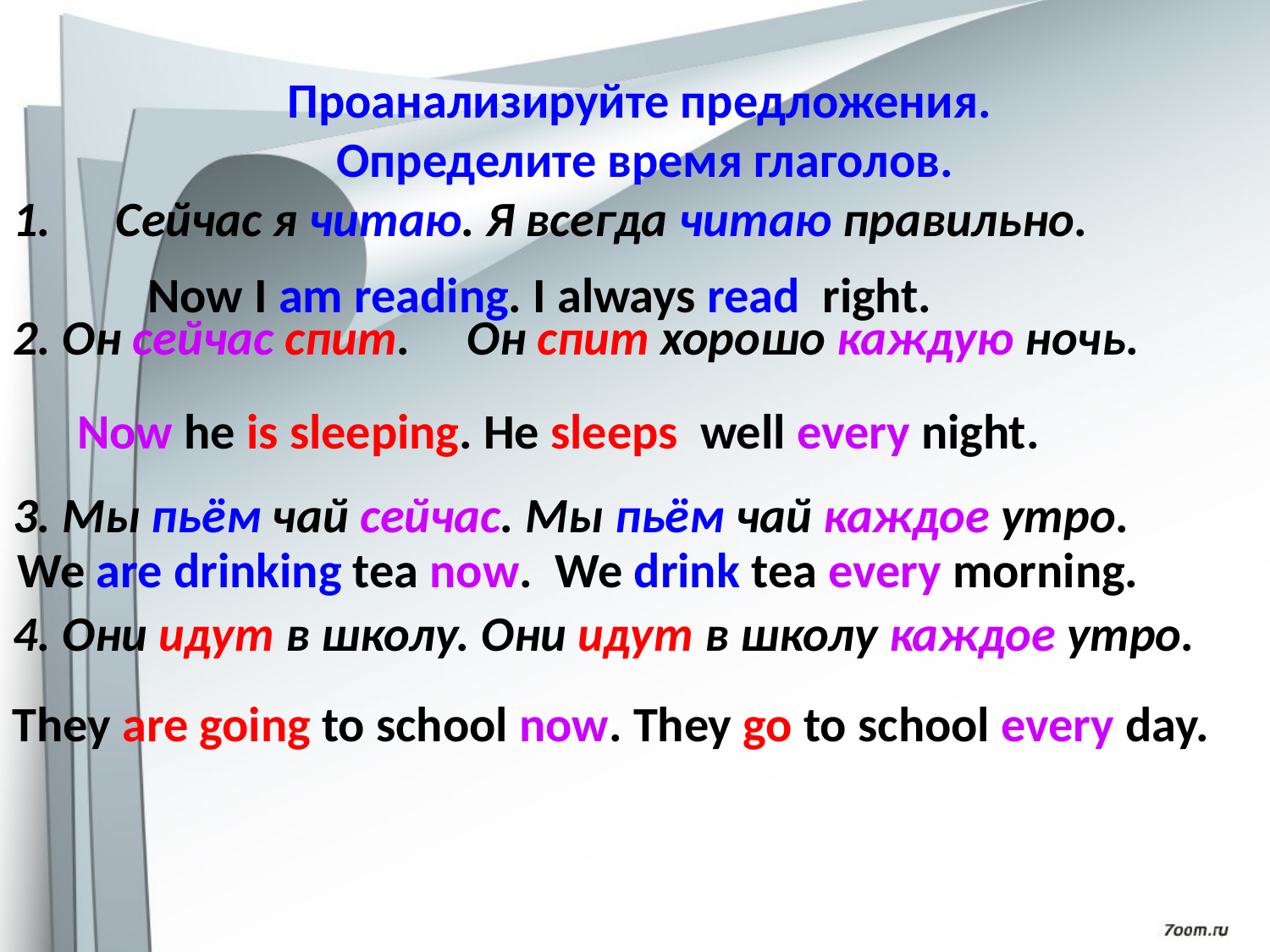

Проанализируйте предложения.
Определите время глаголов.
Сейчас я читаю. Я всегда читаю правильно.

2. Он сейчас спит.     Он спит хорошо каждую ночь.

3. Мы пьём чай сейчас. Мы пьём чай каждое утро.

4. Они идут в школу. Они идут в школу каждое утро.
Now I am reading. I always read  right.
Now he is sleeping. He sleeps  well every night.
We are drinking tea now.  We drink tea every morning.
They are going to school now. They go to school every day.